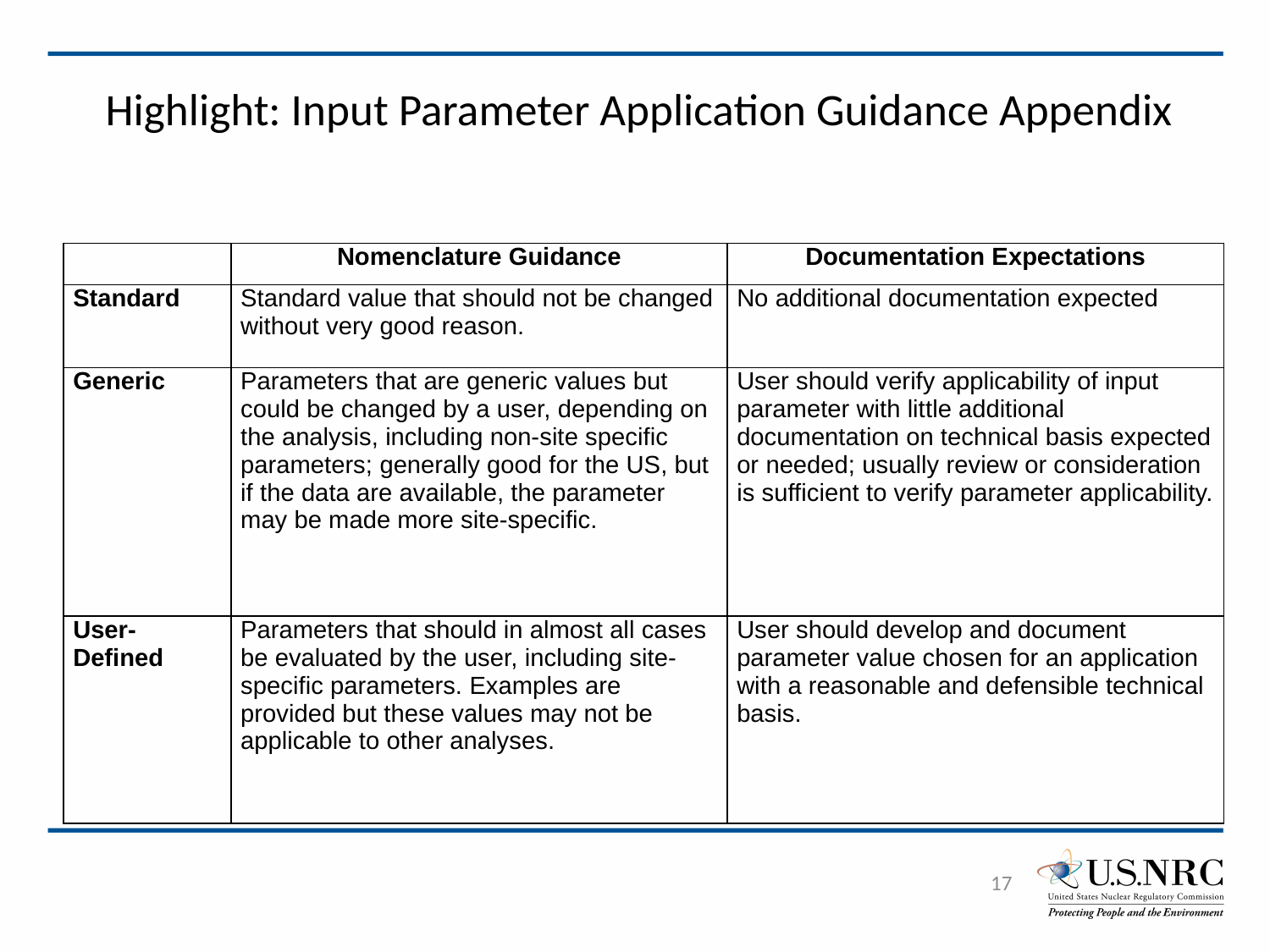

# Highlight: Input Parameter Application Guidance Appendix
|  | Nomenclature Guidance | Documentation Expectations |
| --- | --- | --- |
| Standard | Standard value that should not be changed without very good reason. | No additional documentation expected |
| Generic | Parameters that are generic values but could be changed by a user, depending on the analysis, including non-site specific parameters; generally good for the US, but if the data are available, the parameter may be made more site-specific. | User should verify applicability of input parameter with little additional documentation on technical basis expected or needed; usually review or consideration is sufficient to verify parameter applicability. |
| User-Defined | Parameters that should in almost all cases be evaluated by the user, including site-specific parameters. Examples are provided but these values may not be applicable to other analyses. | User should develop and document parameter value chosen for an application with a reasonable and defensible technical basis. |
17